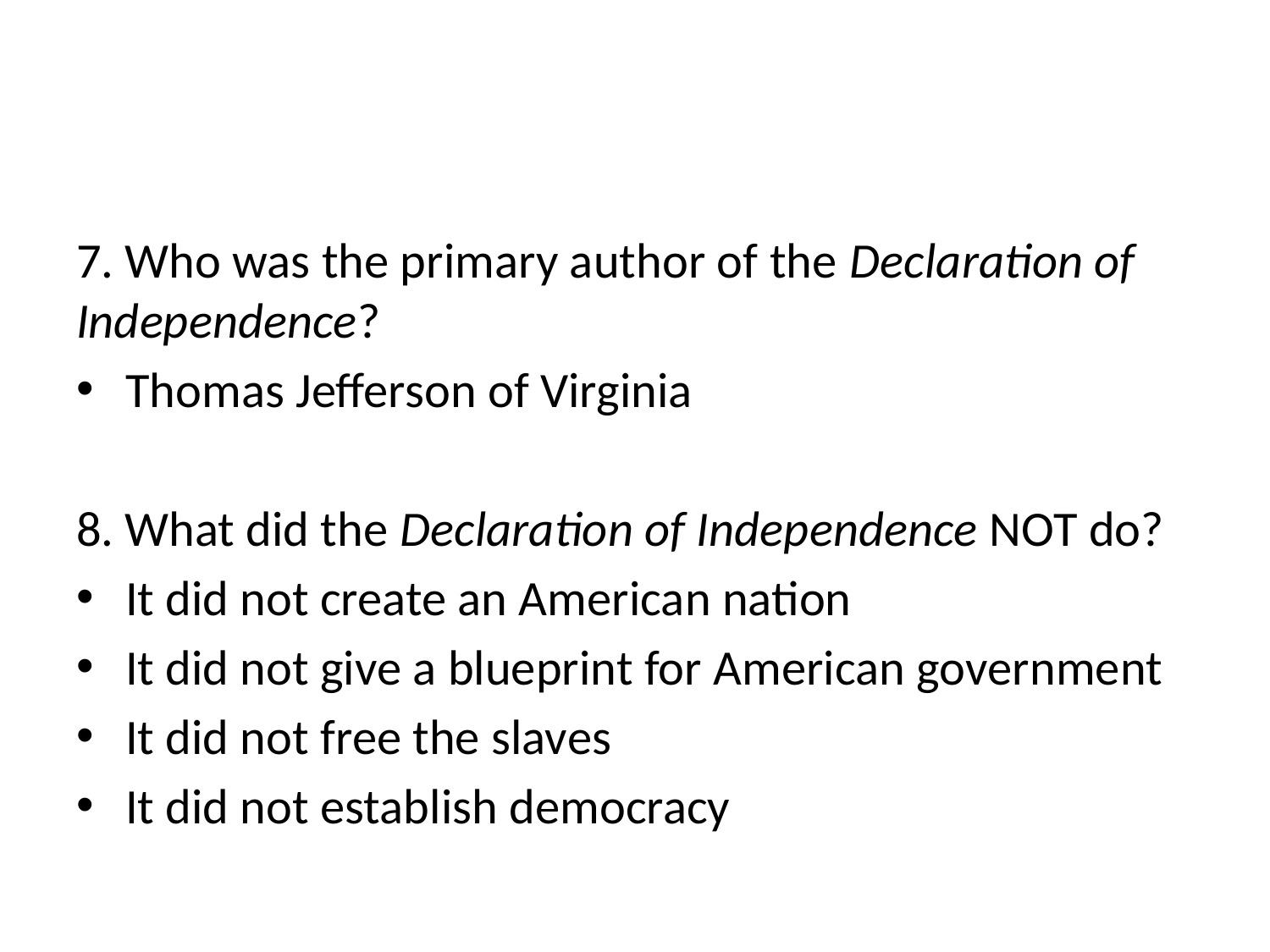

#
7. Who was the primary author of the Declaration of Independence?
Thomas Jefferson of Virginia

8. What did the Declaration of Independence NOT do?
It did not create an American nation
It did not give a blueprint for American government
It did not free the slaves
It did not establish democracy